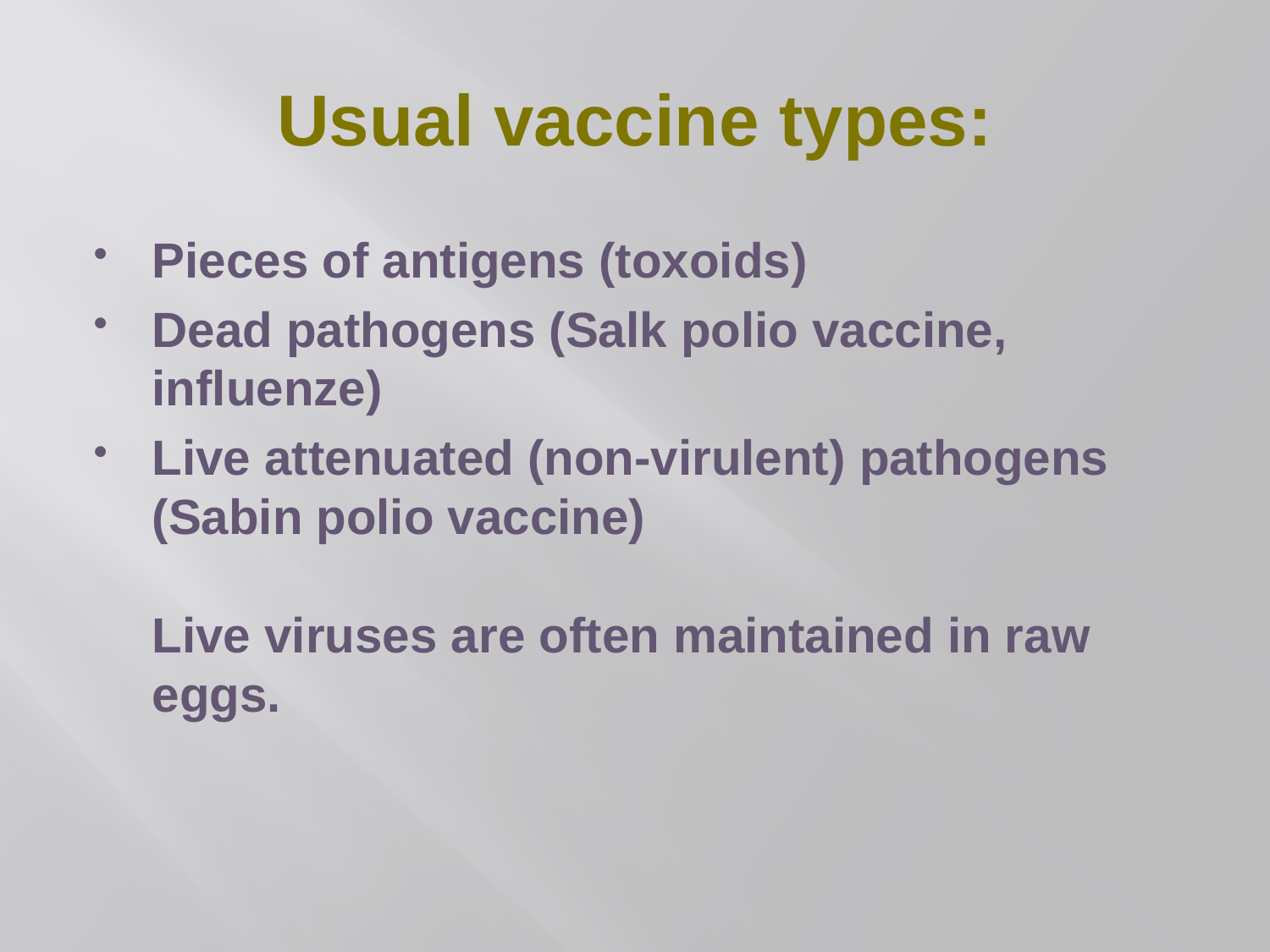

# Usual vaccine types:
Pieces of antigens (toxoids)
Dead pathogens (Salk polio vaccine, influenze)
Live attenuated (non-virulent) pathogens (Sabin polio vaccine)
Live viruses are often maintained in raw eggs.